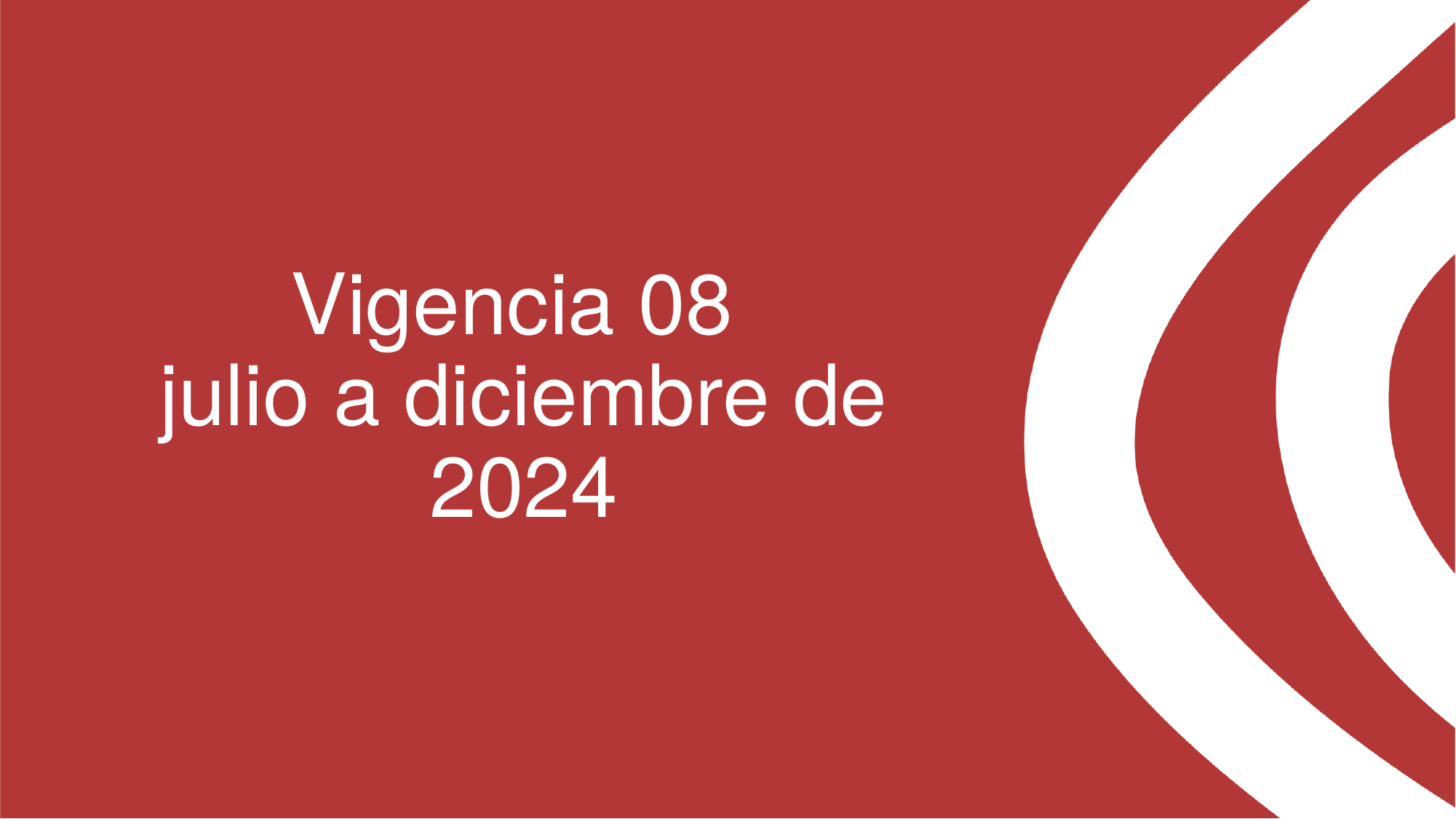

# Vigencia 08 julio a diciembre de 2024